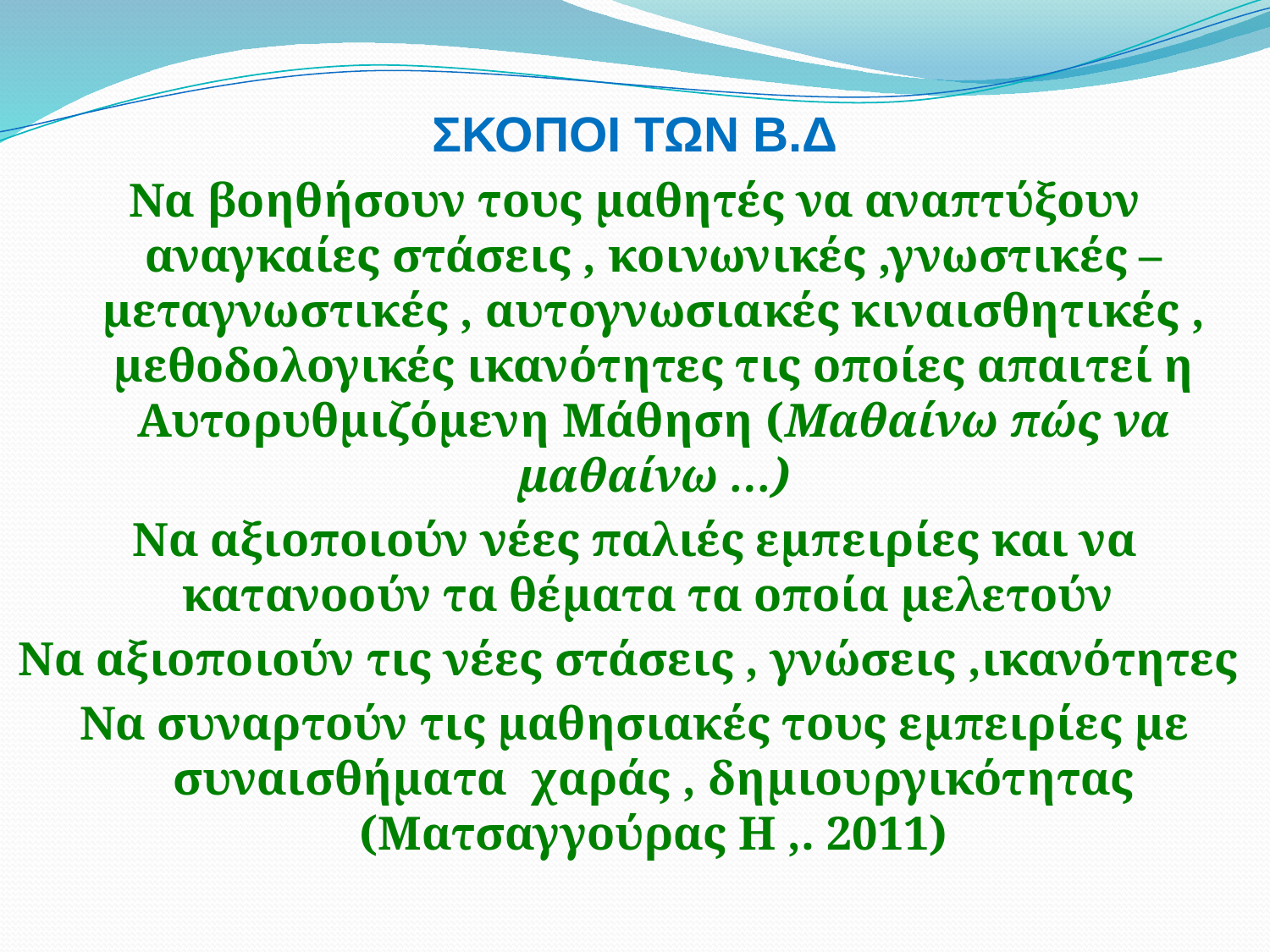

ΣΚΟΠΟΙ ΤΩΝ Β.Δ
Να βοηθήσουν τους μαθητές να αναπτύξουν αναγκαίες στάσεις , κοινωνικές ,γνωστικές –μεταγνωστικές , αυτογνωσιακές κιναισθητικές , μεθοδολογικές ικανότητες τις οποίες απαιτεί η Αυτορυθμιζόμενη Μάθηση (Μαθαίνω πώς να μαθαίνω …)
Να αξιοποιούν νέες παλιές εμπειρίες και να κατανοούν τα θέματα τα οποία μελετούν
Να αξιοποιούν τις νέες στάσεις , γνώσεις ,ικανότητες
Να συναρτούν τις μαθησιακές τους εμπειρίες με συναισθήματα  χαράς , δημιουργικότητας (Ματσαγγούρας Η ,. 2011)